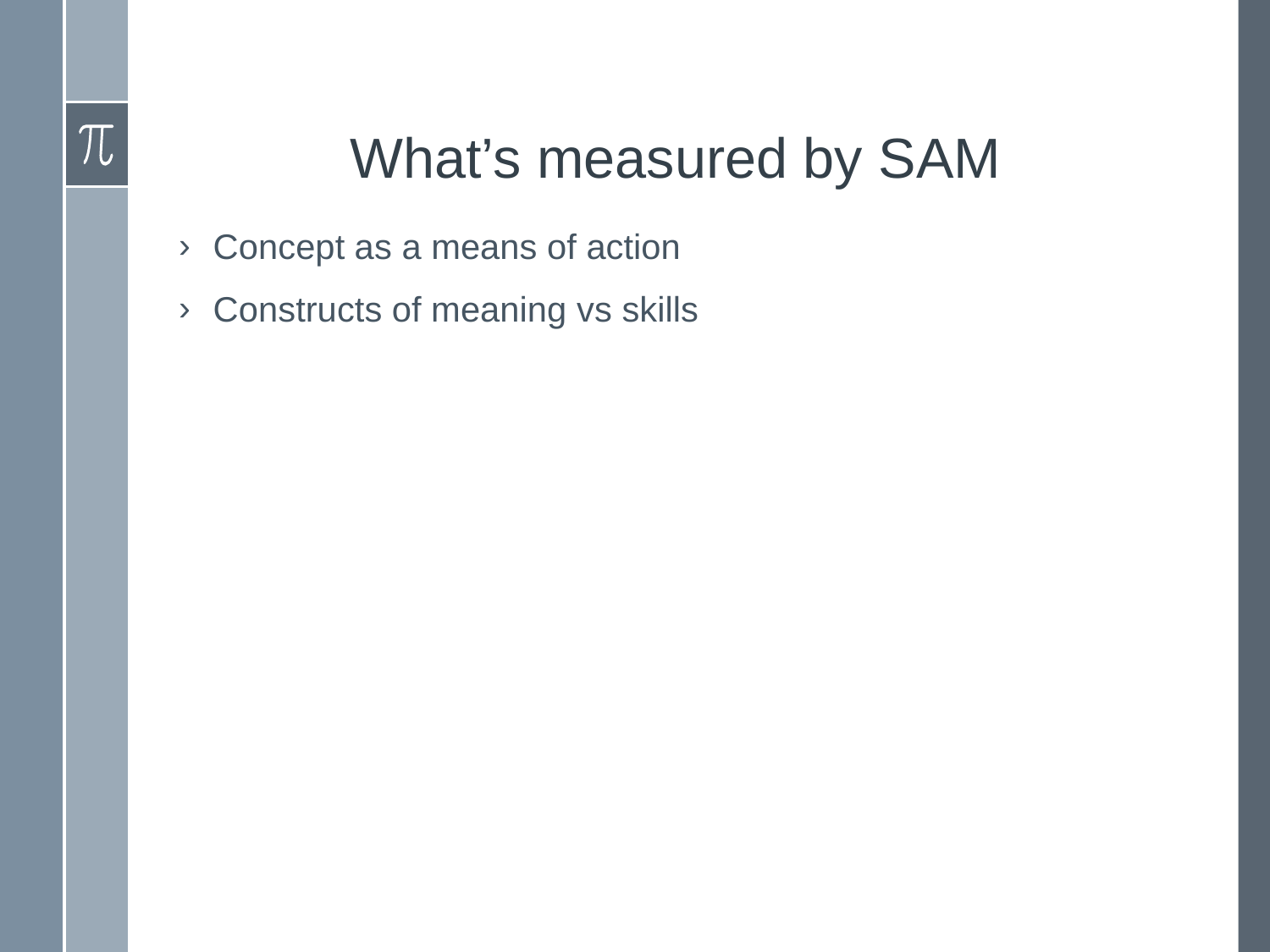

# What’s measured by SAM
Concept as a means of action
Constructs of meaning vs skills